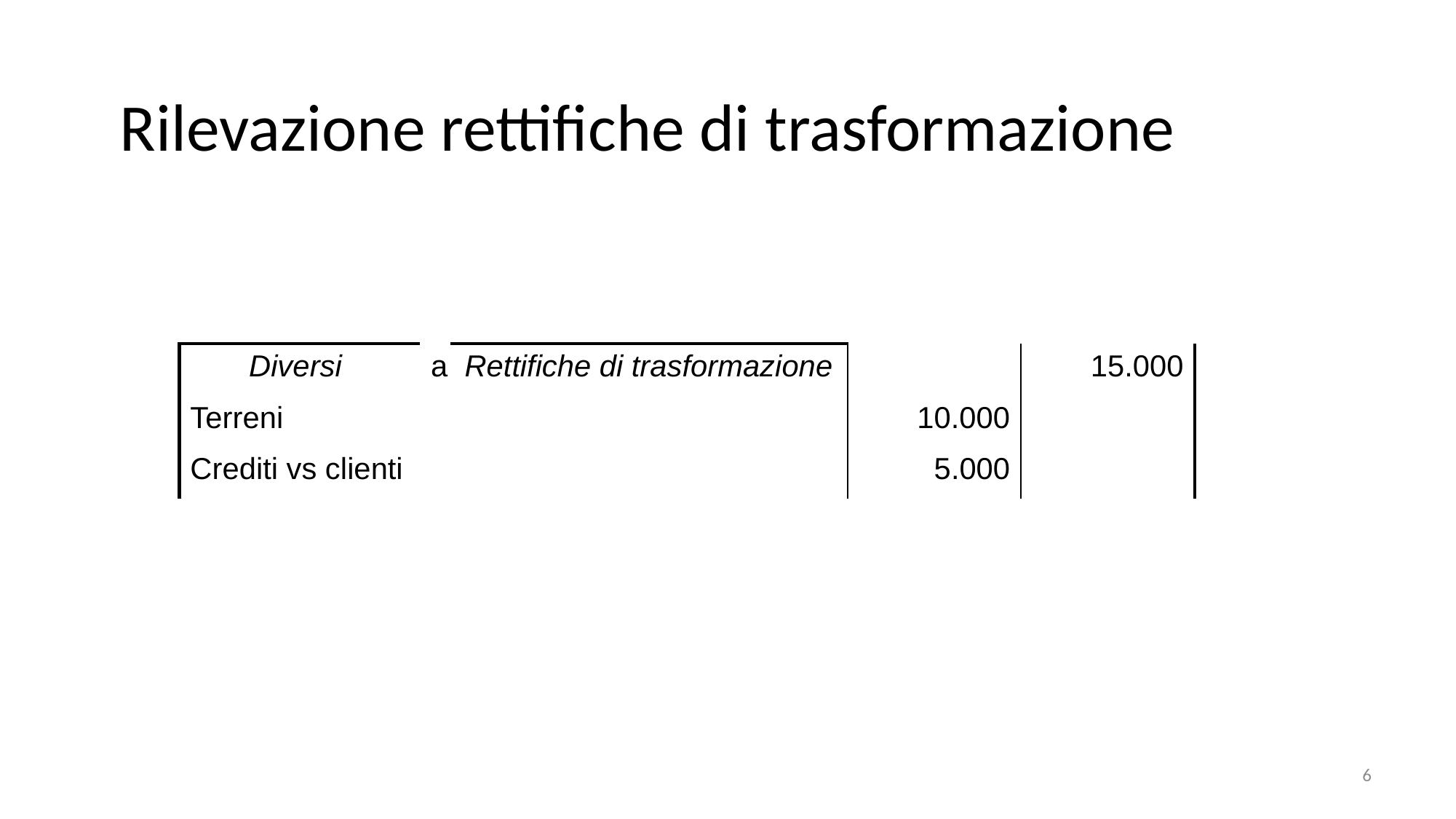

#
Rilevazione rettifiche di trasformazione
| Diversi | a | Rettifiche di trasformazione |  | 15.000 |
| --- | --- | --- | --- | --- |
| Terreni |  |  | 10.000 |  |
| Crediti vs clienti |  |  | 5.000 |  |
6